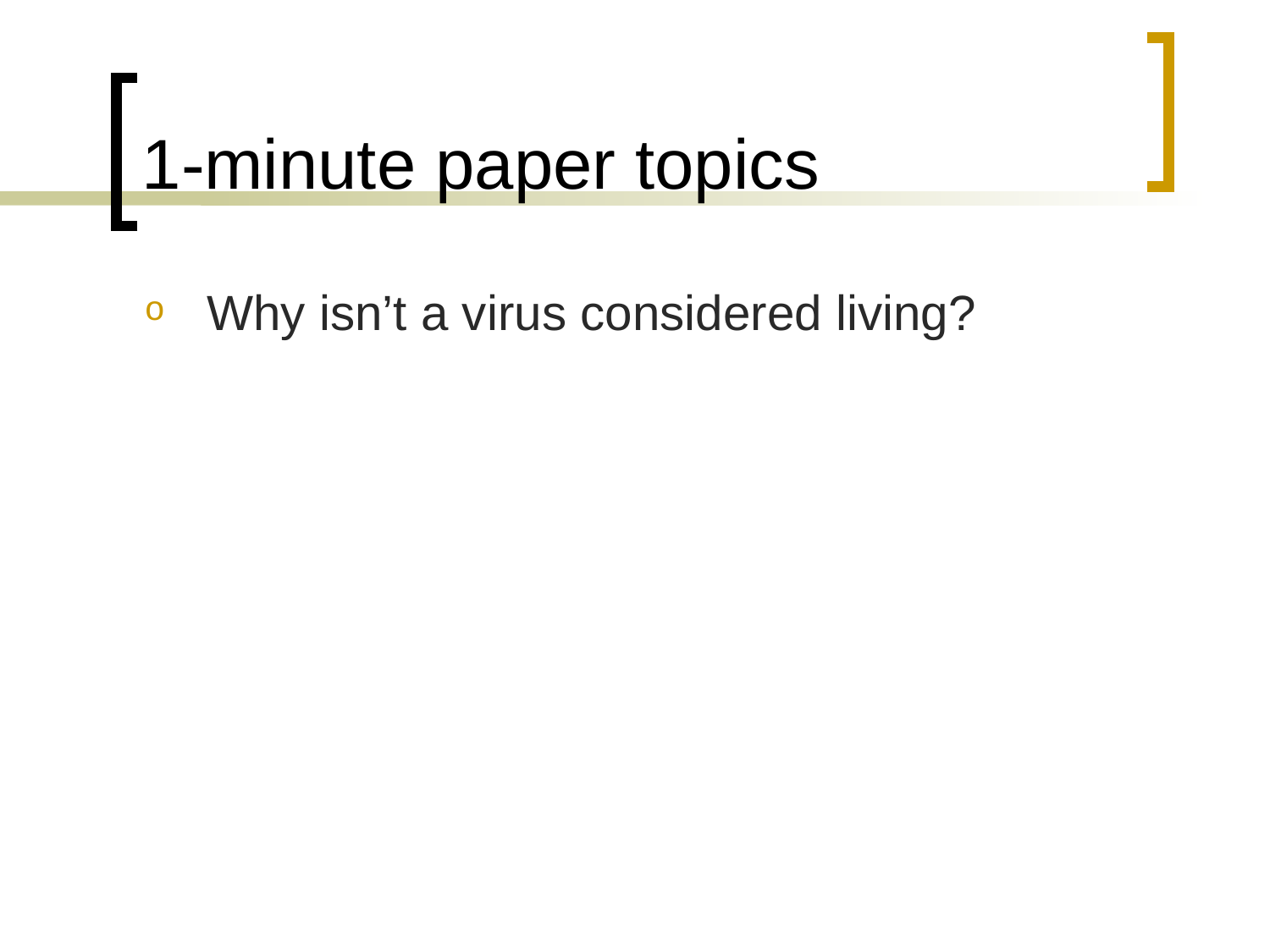

# 1-minute paper topics
Why isn’t a virus considered living?